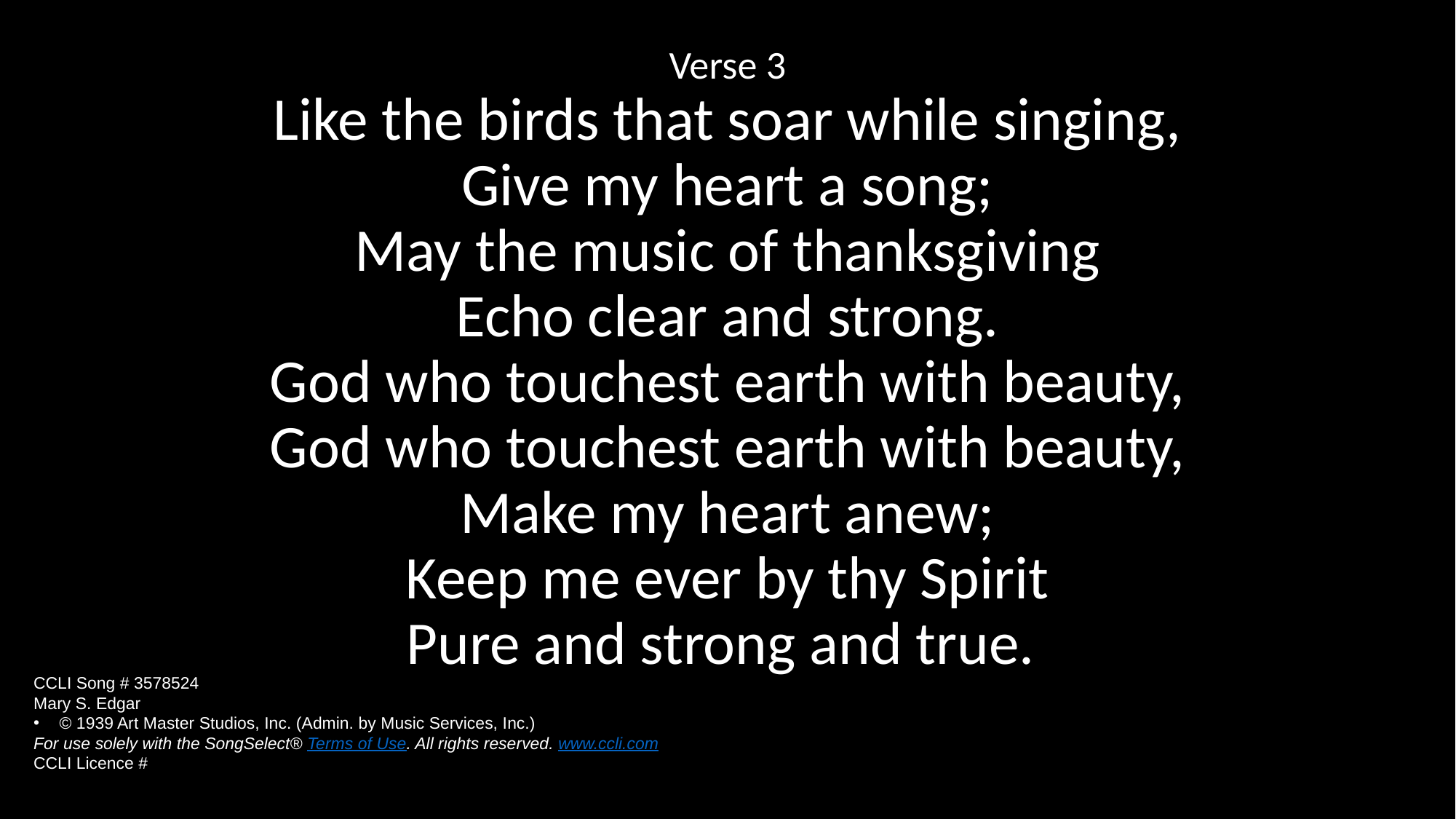

Verse 3
Like the birds that soar while singing,
Give my heart a song;
May the music of thanksgiving
Echo clear and strong.
God who touchest earth with beauty,
God who touchest earth with beauty,
Make my heart anew;
Keep me ever by thy Spirit
Pure and strong and true.
CCLI Song # 3578524
Mary S. Edgar
© 1939 Art Master Studios, Inc. (Admin. by Music Services, Inc.)
For use solely with the SongSelect® Terms of Use. All rights reserved. www.ccli.com
CCLI Licence #